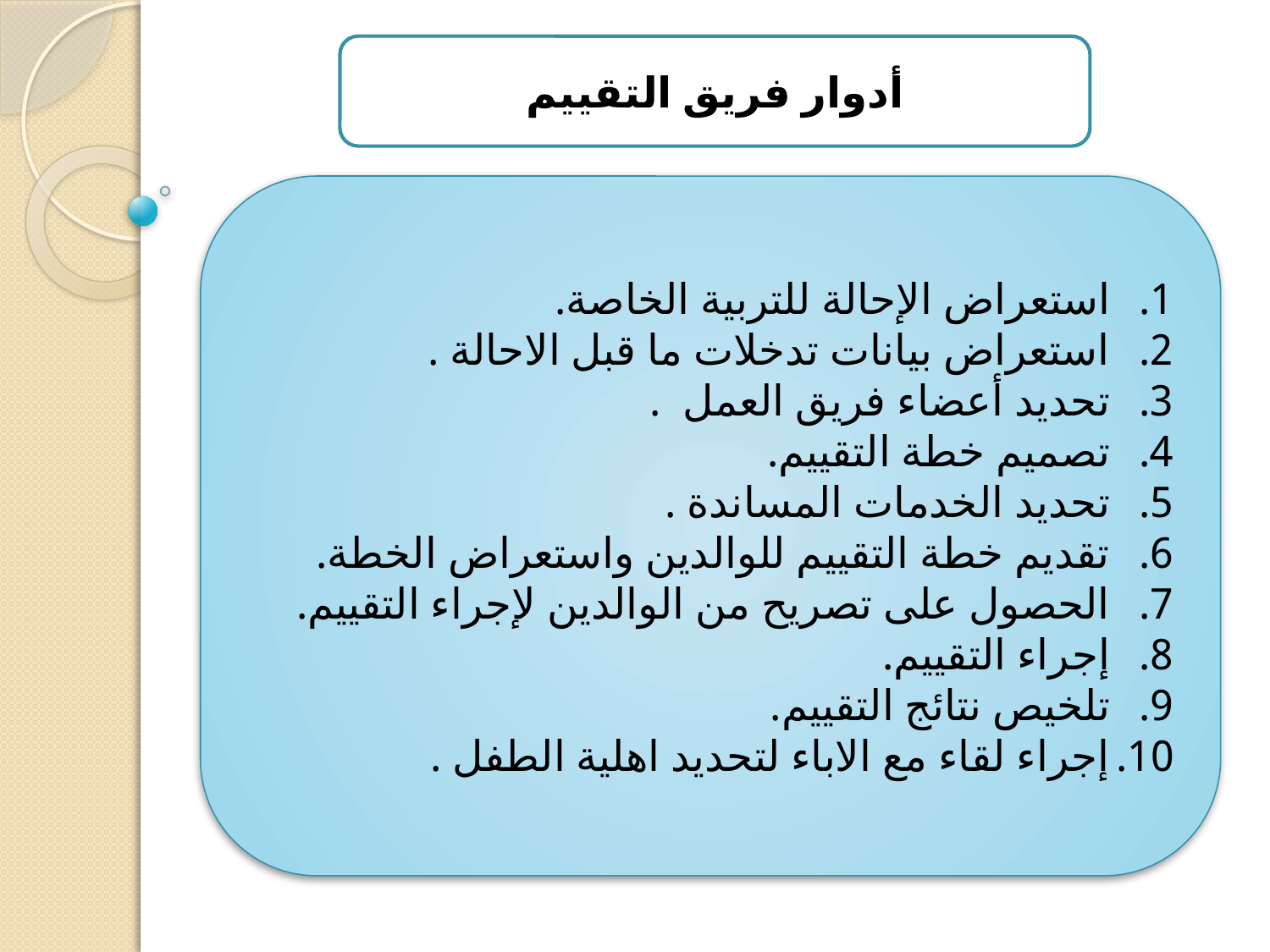

أدوار فريق التقييم
استعراض الإحالة للتربية الخاصة.
استعراض بيانات تدخلات ما قبل الاحالة .
تحديد أعضاء فريق العمل  .
تصميم خطة التقييم.
تحديد الخدمات المساندة .
تقديم خطة التقييم للوالدين واستعراض الخطة.
الحصول على تصريح من الوالدين لإجراء التقييم.
إجراء التقييم.
تلخيص نتائج التقييم.
إجراء لقاء مع الاباء لتحديد اهلية الطفل .